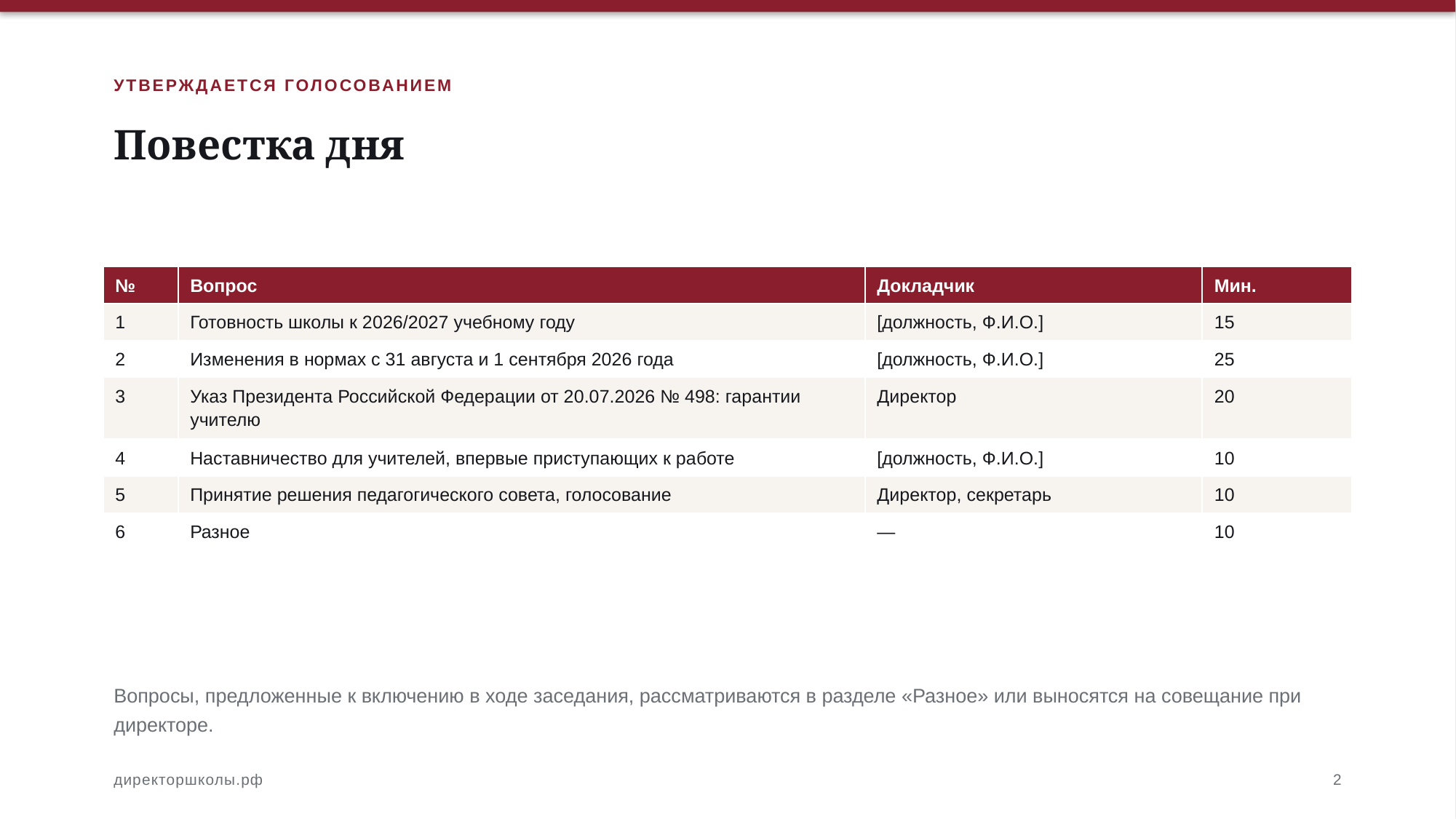

УТВЕРЖДАЕТСЯ ГОЛОСОВАНИЕМ
Повестка дня
| № | Вопрос | Докладчик | Мин. |
| --- | --- | --- | --- |
| 1 | Готовность школы к 2026/2027 учебному году | [должность, Ф.И.О.] | 15 |
| 2 | Изменения в нормах с 31 августа и 1 сентября 2026 года | [должность, Ф.И.О.] | 25 |
| 3 | Указ Президента Российской Федерации от 20.07.2026 № 498: гарантии учителю | Директор | 20 |
| 4 | Наставничество для учителей, впервые приступающих к работе | [должность, Ф.И.О.] | 10 |
| 5 | Принятие решения педагогического совета, голосование | Директор, секретарь | 10 |
| 6 | Разное | — | 10 |
Вопросы, предложенные к включению в ходе заседания, рассматриваются в разделе «Разное» или выносятся на совещание при директоре.
директоршколы.рф
2